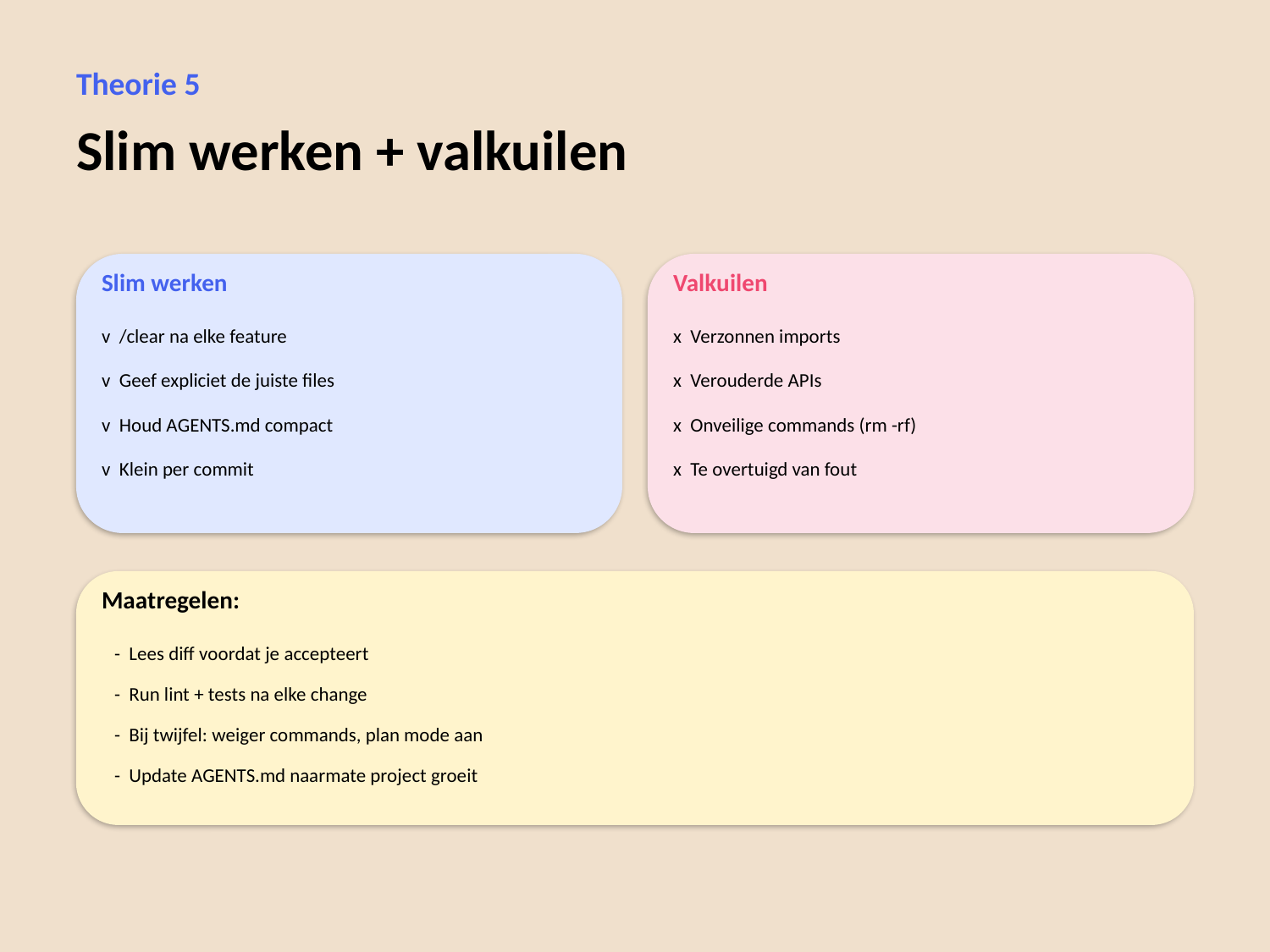

Theorie 5
Slim werken + valkuilen

Slim werken
Valkuilen
v  /clear na elke feature
x  Verzonnen imports
v  Geef expliciet de juiste files
x  Verouderde APIs
v  Houd AGENTS.md compact
x  Onveilige commands (rm -rf)
v  Klein per commit
x  Te overtuigd van fout

Maatregelen:
-  Lees diff voordat je accepteert
-  Run lint + tests na elke change
-  Bij twijfel: weiger commands, plan mode aan
-  Update AGENTS.md naarmate project groeit